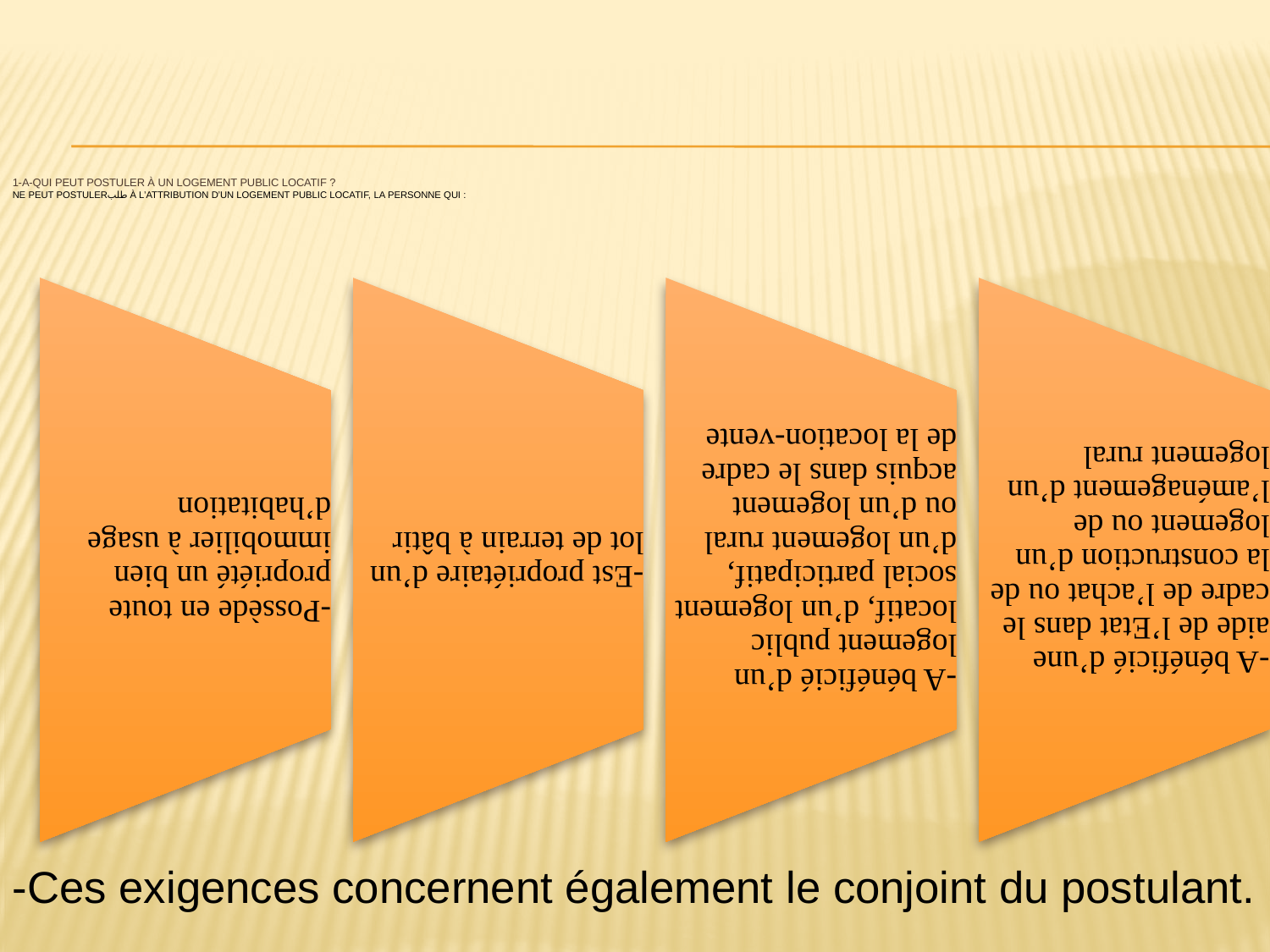

# 1-A-QUI PEUT POSTULER À UN LOGEMENT PUBLIC LOCATIF ? Ne peut postulerطلب à l’attribution d’un logement public locatif, la personne qui :
-Possède en toute propriété un bien immobilier à usage d’habitation
-Est propriétaire d’un lot de terrain à bâtir
-A bénéficié d’un logement public locatif, d’un logement social participatif, d’un logement rural ou d’un logement acquis dans le cadre de la location-vente
-A bénéficié d’une aide de l’Etat dans le cadre de l’achat ou de la construction d’un logement ou de l’aménagement d’un logement rural
-Ces exigences concernent également le conjoint du postulant.